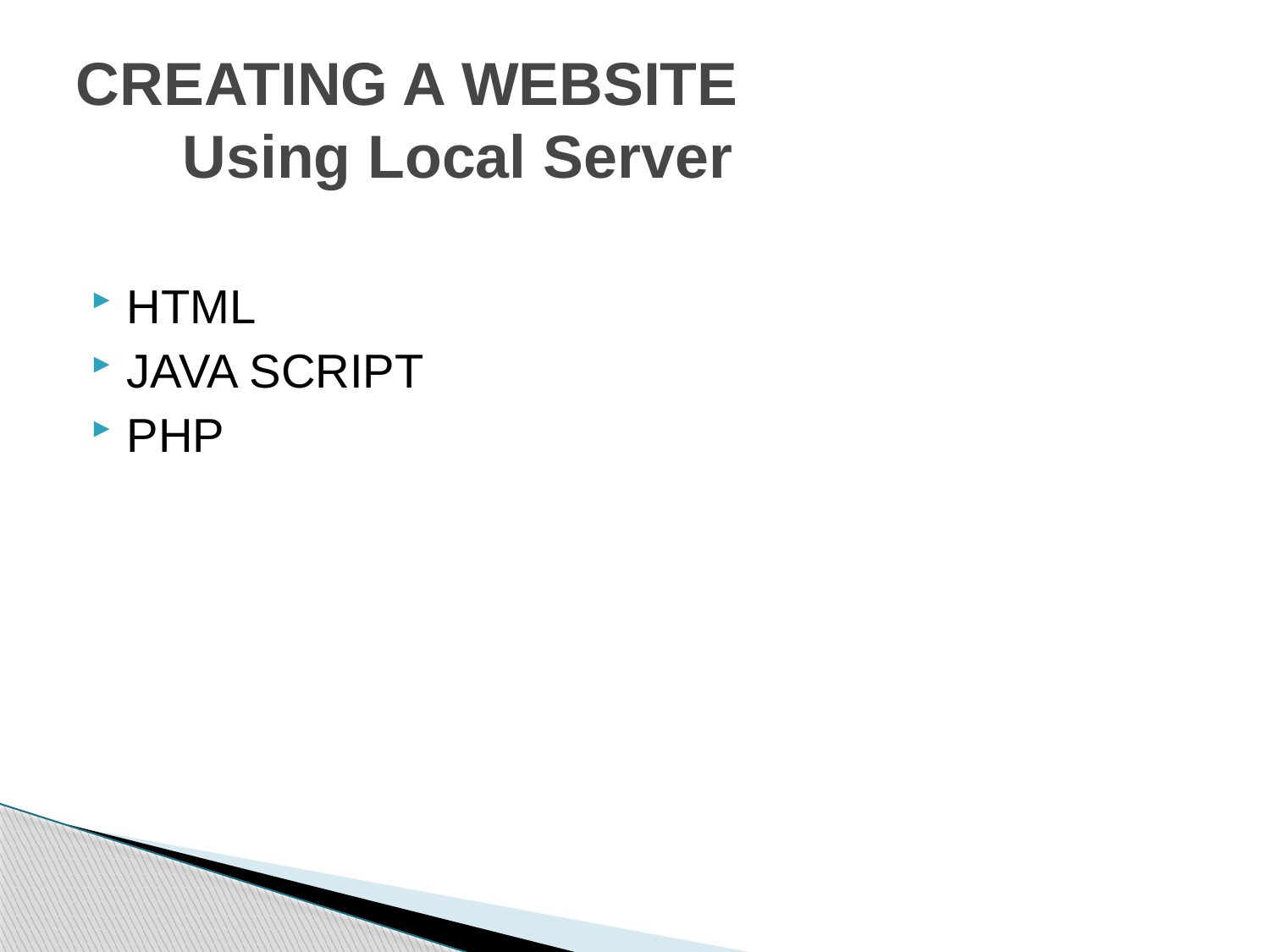

# CREATING A WEBSITE Using Local Server

HTML
JAVA SCRIPT
PHP